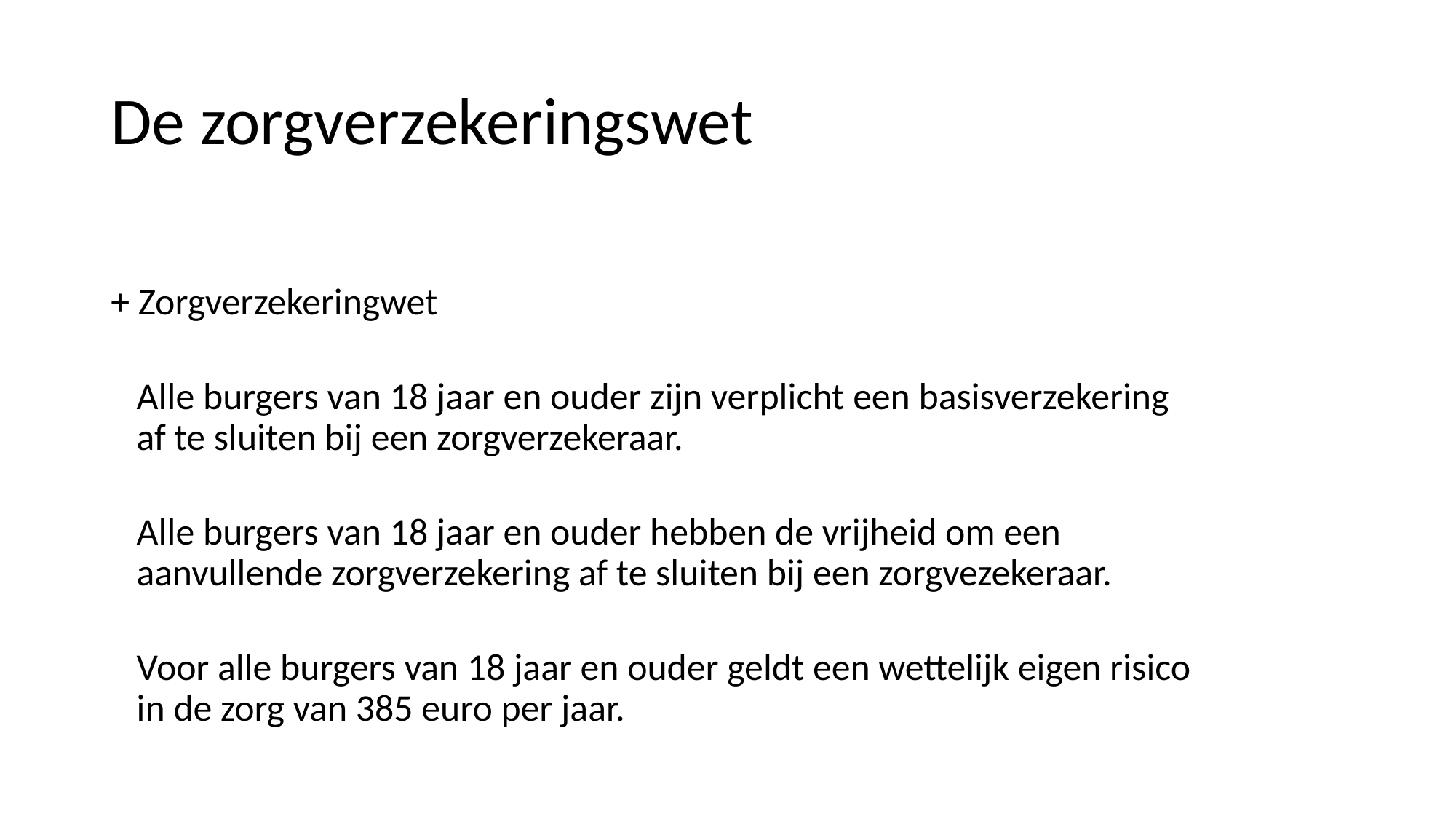

# De zorgverzekeringswet

+ Zorgverzekeringwet
   Alle burgers van 18 jaar en ouder zijn verplicht een basisverzekering
   af te sluiten bij een zorgverzekeraar.
   Alle burgers van 18 jaar en ouder hebben de vrijheid om een
   aanvullende zorgverzekering af te sluiten bij een zorgvezekeraar.
   Voor alle burgers van 18 jaar en ouder geldt een wettelijk eigen risico
   in de zorg van 385 euro per jaar.